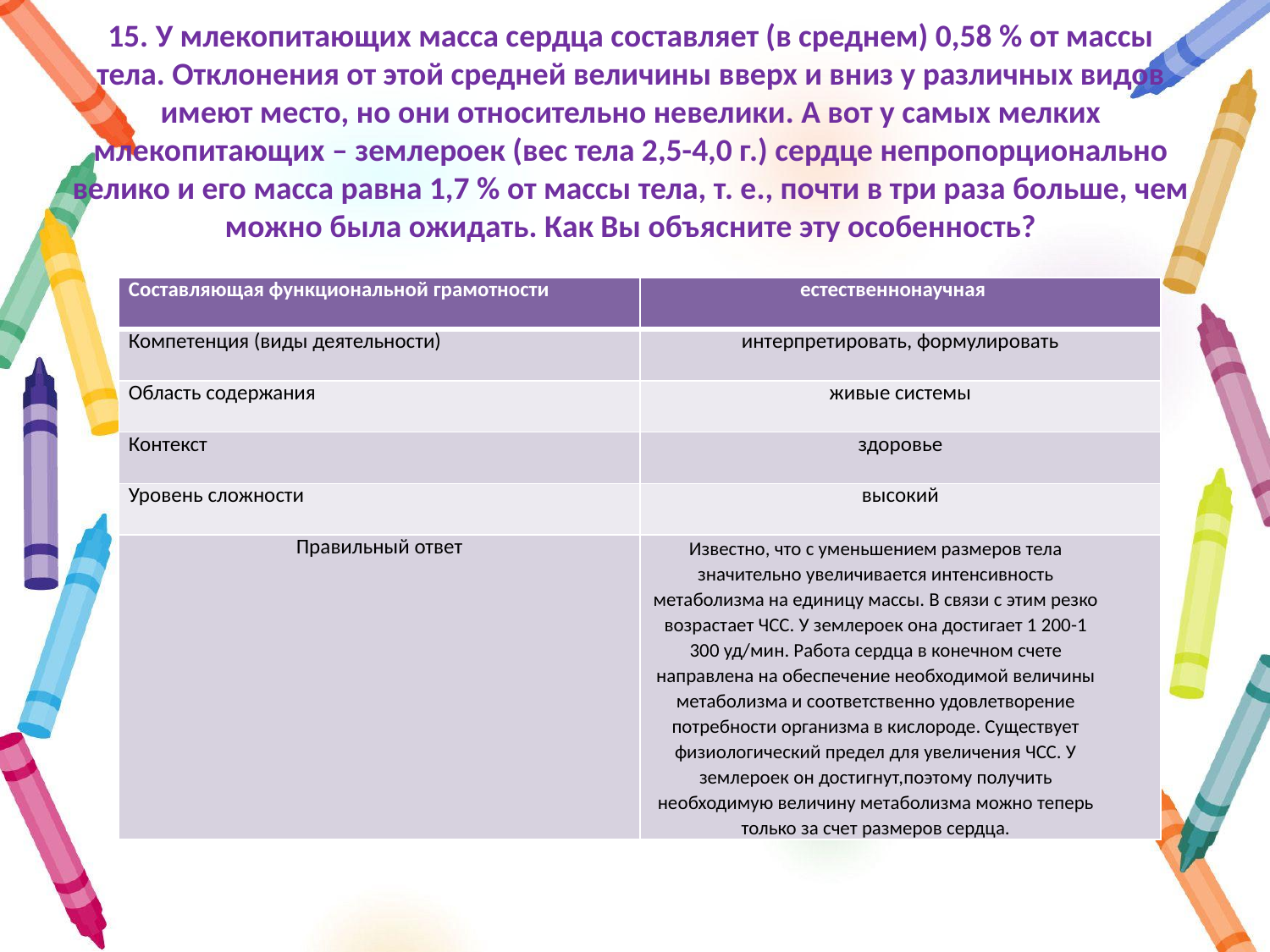

# 15. У млекопитающих масса сердца составляет (в среднем) 0,58 % от массы тела. Отклонения от этой средней величины вверх и вниз у различных видов имеют место, но они относительно невелики. А вот у самых мелких млекопитающих – землероек (вес тела 2,5-4,0 г.) сердце непропорционально велико и его масса равна 1,7 % от массы тела, т. е., почти в три раза больше, чем можно была ожидать. Как Вы объясните эту особенность?
| Составляющая функциональной грамотности | естественнонаучная |
| --- | --- |
| Компетенция (виды деятельности) | интерпретировать, формулировать |
| Область содержания | живые системы |
| Контекст | здоровье |
| Уровень сложности | высокий |
| Правильный ответ | Известно, что с уменьшением размеров тела значительно увеличивается интенсивность метаболизма на единицу массы. В связи с этим резко возрастает ЧСС. У землероек она достигает 1 200-1 300 уд/мин. Работа сердца в конечном счете направлена на обеспечение необходимой величины метаболизма и соответственно удовлетворение потребности организма в кислороде. Существует физиологический предел для увеличения ЧСС. У землероек он достигнут,поэтому получить необходимую величину метаболизма можно теперь только за счет размеров сердца. |